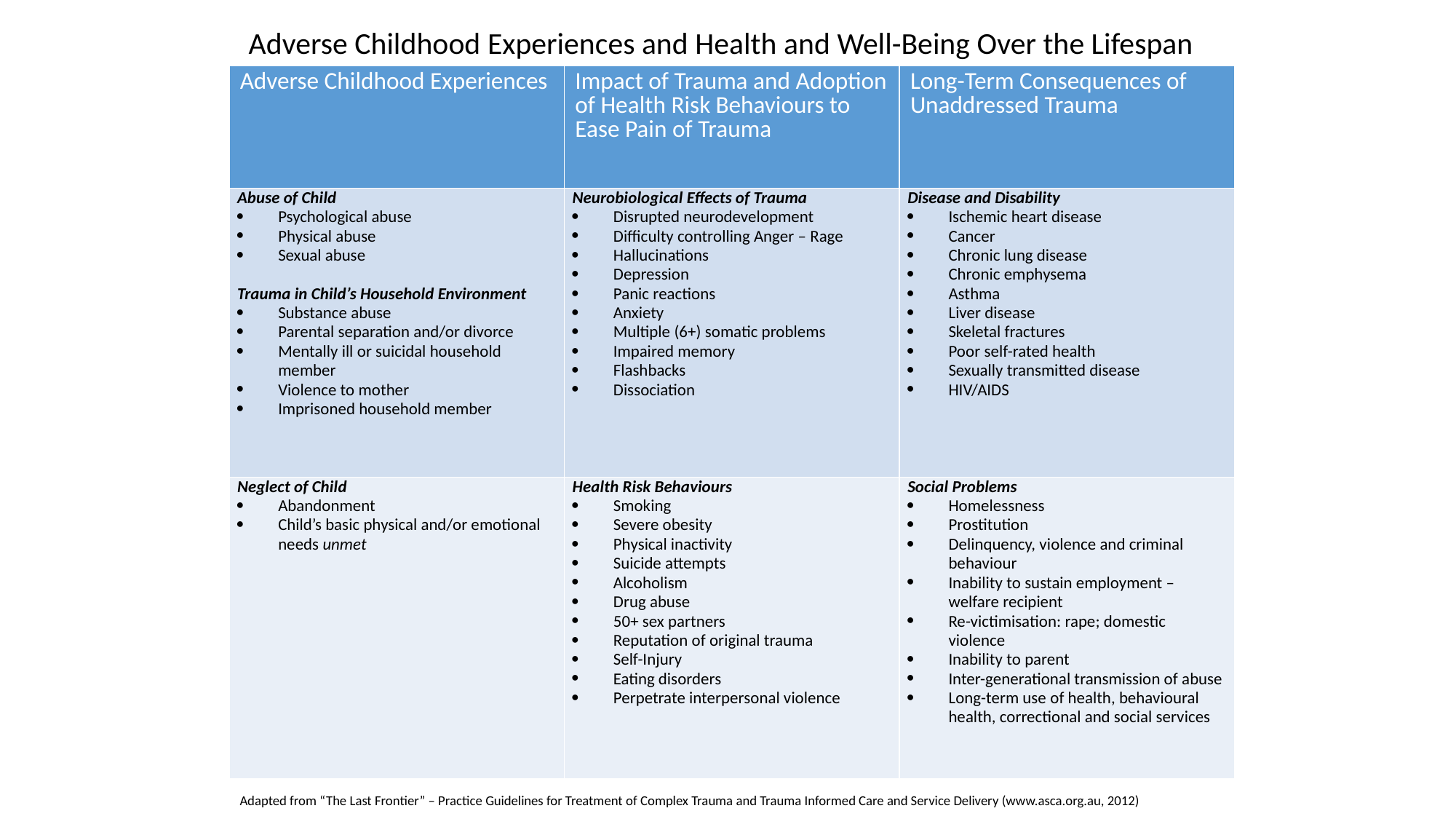

# Adverse Childhood Experiences and Health and Well-Being Over the Lifespan
| Adverse Childhood Experiences | Impact of Trauma and Adoption of Health Risk Behaviours to Ease Pain of Trauma | Long-Term Consequences of Unaddressed Trauma |
| --- | --- | --- |
| Abuse of Child Psychological abuse Physical abuse Sexual abuse   Trauma in Child’s Household Environment Substance abuse Parental separation and/or divorce Mentally ill or suicidal household member Violence to mother Imprisoned household member | Neurobiological Effects of Trauma Disrupted neurodevelopment Difficulty controlling Anger – Rage Hallucinations Depression Panic reactions Anxiety Multiple (6+) somatic problems Impaired memory Flashbacks Dissociation | Disease and Disability Ischemic heart disease Cancer Chronic lung disease Chronic emphysema Asthma Liver disease Skeletal fractures Poor self-rated health Sexually transmitted disease HIV/AIDS |
| Neglect of Child Abandonment Child’s basic physical and/or emotional needs unmet | Health Risk Behaviours Smoking Severe obesity Physical inactivity Suicide attempts Alcoholism Drug abuse 50+ sex partners Reputation of original trauma Self-Injury Eating disorders Perpetrate interpersonal violence | Social Problems Homelessness Prostitution Delinquency, violence and criminal behaviour Inability to sustain employment – welfare recipient Re-victimisation: rape; domestic violence Inability to parent Inter-generational transmission of abuse Long-term use of health, behavioural health, correctional and social services |
Adapted from “The Last Frontier” – Practice Guidelines for Treatment of Complex Trauma and Trauma Informed Care and Service Delivery (www.asca.org.au, 2012)